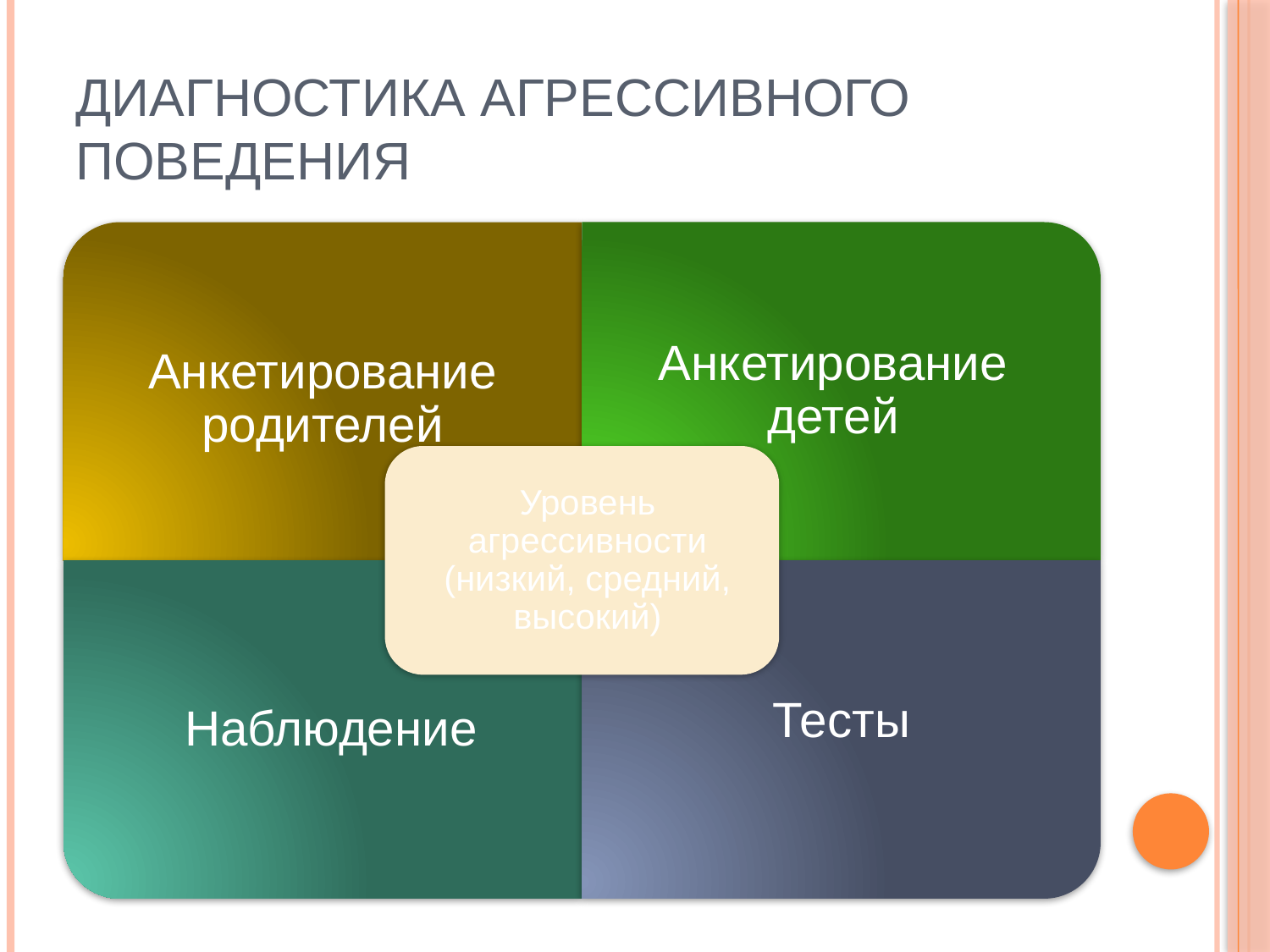

# Диагностика агрессивного поведения
Анкетирование родителей
Анкетирование детей
Наблюдение
Тесты
Уровень агрессивности (низкий, средний, высокий)